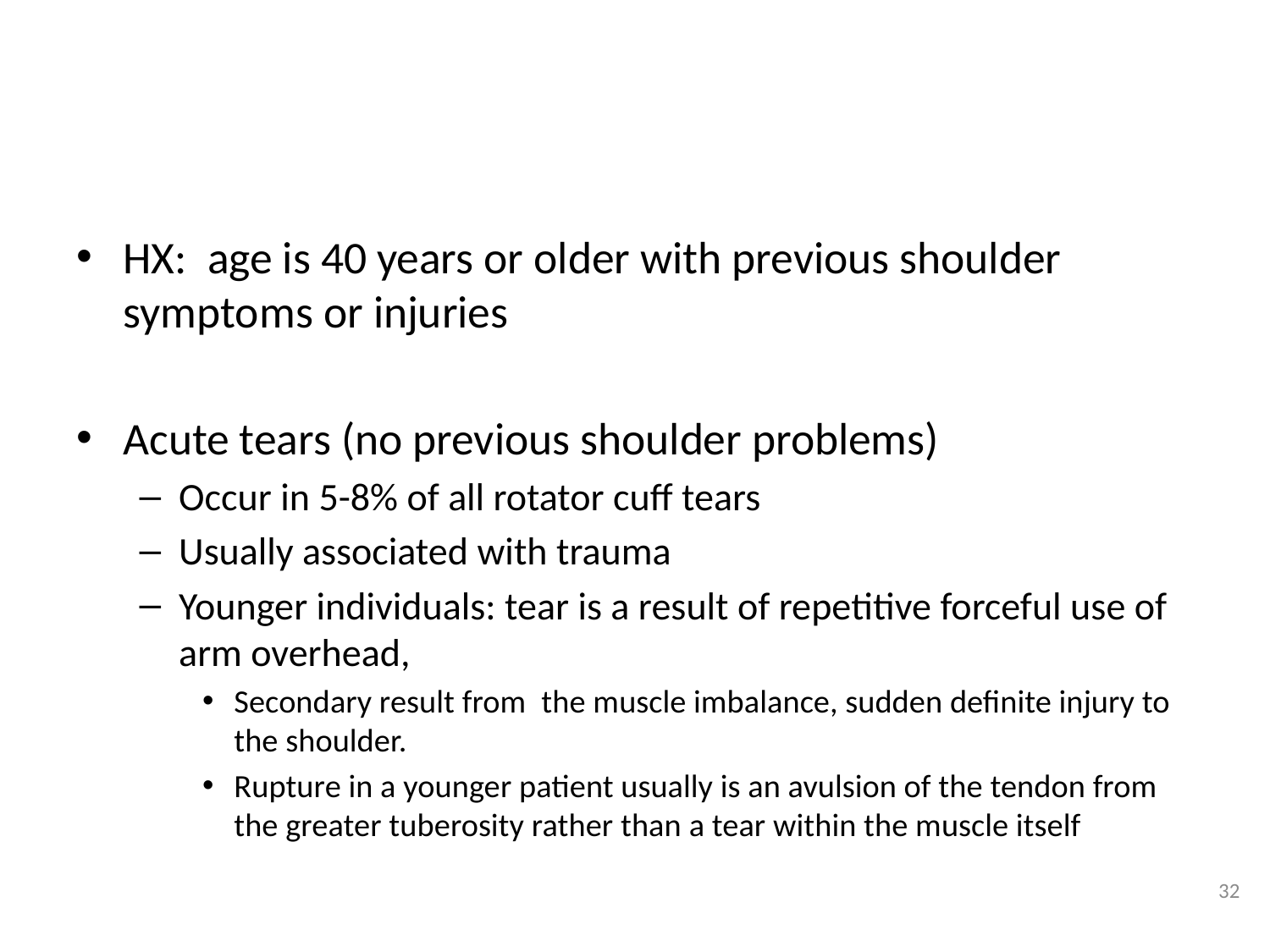

#
HX:  age is 40 years or older with previous shoulder symptoms or injuries

Acute tears (no previous shoulder problems)
Occur in 5-8% of all rotator cuff tears
Usually associated with trauma
Younger individuals: tear is a result of repetitive forceful use of arm overhead,
Secondary result from  the muscle imbalance, sudden definite injury to the shoulder.
Rupture in a younger patient usually is an avulsion of the tendon from the greater tuberosity rather than a tear within the muscle itself
32